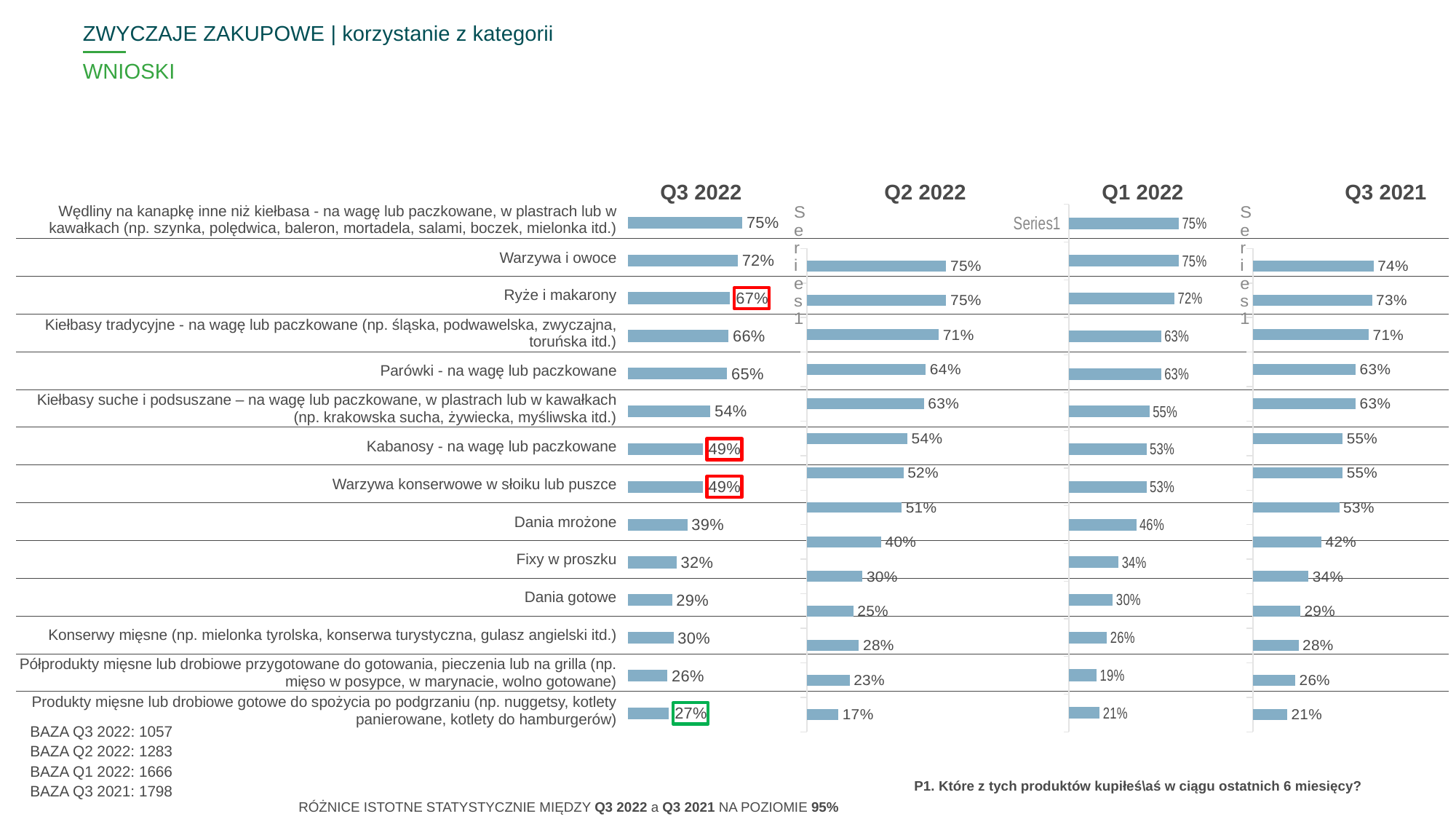

ZWYCZAJE ZAKUPOWE | korzystanie z kategorii
# WNIOSKI
Q3 2022
Q2 2022
Q1 2022
Q3 2021
| Wędliny na kanapkę inne niż kiełbasa - na wagę lub paczkowane, w plastrach lub w kawałkach (np. szynka, polędwica, baleron, mortadela, salami, boczek, mielonka itd.) |  |
| --- | --- |
| Warzywa i owoce |  |
| Ryże i makarony |  |
| Kiełbasy tradycyjne - na wagę lub paczkowane (np. śląska, podwawelska, zwyczajna, toruńska itd.) |  |
| Parówki - na wagę lub paczkowane |  |
| Kiełbasy suche i podsuszane – na wagę lub paczkowane, w plastrach lub w kawałkach (np. krakowska sucha, żywiecka, myśliwska itd.) |  |
| Kabanosy - na wagę lub paczkowane |  |
| Warzywa konserwowe w słoiku lub puszce |  |
| Dania mrożone |  |
| Fixy w proszku |  |
| Dania gotowe |  |
| Konserwy mięsne (np. mielonka tyrolska, konserwa turystyczna, gulasz angielski itd.) |  |
| Półprodukty mięsne lub drobiowe przygotowane do gotowania, pieczenia lub na grilla (np. mięso w posypce, w marynacie, wolno gotowane) |  |
| Produkty mięsne lub drobiowe gotowe do spożycia po podgrzaniu (np. nuggetsy, kotlety panierowane, kotlety do hamburgerów) |  |

### Chart

| Category | zazwyczaj |
|---|---|
| Wędliny na kanapkę inne niż kiełbasa - na wagę lub paczkowane, w plastrach lub w kawałkach (np. szynka, polędwica, baleron, mortadela, salami, boczek, mielonka itd.) | 0.75 |
| Warzywa i owoce | 0.72 |
| Ryże i makarony | 0.67 |
| Kiełbasy tradycyjne - na wagę lub paczkowane (np. śląska, podwawelska, zwyczajna, toruńska itd.) | 0.66 |
| Parówki - na wagę lub paczkowane | 0.65 |
| Kiełbasy suche i podsuszane – na wagę lub paczkowane, w plastrach lub w kawałkach (np. krakowska sucha, żywiecka, myśliwska itd.) | 0.54 |
| Kabanosy - na wagę lub paczkowane | 0.49 |
| Warzywa konserwowe w słoiku lub puszce | 0.49 |
| Dania mrożone | 0.39 |
| Fixy w proszku | 0.32 |
| Dania gotowe | 0.29 |
| Konserwy mięsne (np. mielonka tyrolska, konserwa turystyczna, gulasz angielski itd.) | 0.3 |
| Półprodukty mięsne lub drobiowe przygotowane do gotowania, pieczenia lub na grilla (np. mięso w posypce, w marynacie, wolno gotowane) | 0.26 |
| Produkty mięsne lub drobiowe gotowe do spożycia po podgrzaniu (np. nuggetsy, kotlety panierowane, kotlety do hamburgerów) | 0.27 |

### Chart

| Category | zazwyczaj |
|---|---|
|  | 0.75 |
|  | 0.75 |
|  | 0.71 |
|  | 0.64 |
|  | 0.63 |
|  | 0.54 |
|  | 0.52 |
|  | 0.51 |
|  | 0.4 |
|  | 0.3 |
|  | 0.25 |
|  | 0.28 |
|  | 0.23 |
|  | 0.17 |

### Chart

| Category | zazwyczaj |
|---|---|
|  | 0.75 |
|  | 0.75 |
|  | 0.72 |
|  | 0.63 |
|  | 0.63 |
|  | 0.55 |
|  | 0.53 |
|  | 0.53 |
|  | 0.46 |
|  | 0.34 |
|  | 0.3 |
|  | 0.26 |
|  | 0.19 |
|  | 0.21 |

### Chart

| Category | zazwyczaj |
|---|---|
|  | 0.74 |
|  | 0.73 |
|  | 0.71 |
|  | 0.63 |
|  | 0.63 |
|  | 0.55 |
|  | 0.55 |
|  | 0.53 |
|  | 0.42 |
|  | 0.34 |
|  | 0.29 |
|  | 0.28 |
|  | 0.26 |
|  | 0.21 |
BAZA Q3 2022: 1057
BAZA Q2 2022: 1283
BAZA Q1 2022: 1666
P1. Które z tych produktów kupiłeś\aś w ciągu ostatnich 6 miesięcy?
BAZA Q3 2021: 1798
RÓŻNICE ISTOTNE STATYSTYCZNIE MIĘDZY Q3 2022 a Q3 2021 NA POZIOMIE 95%